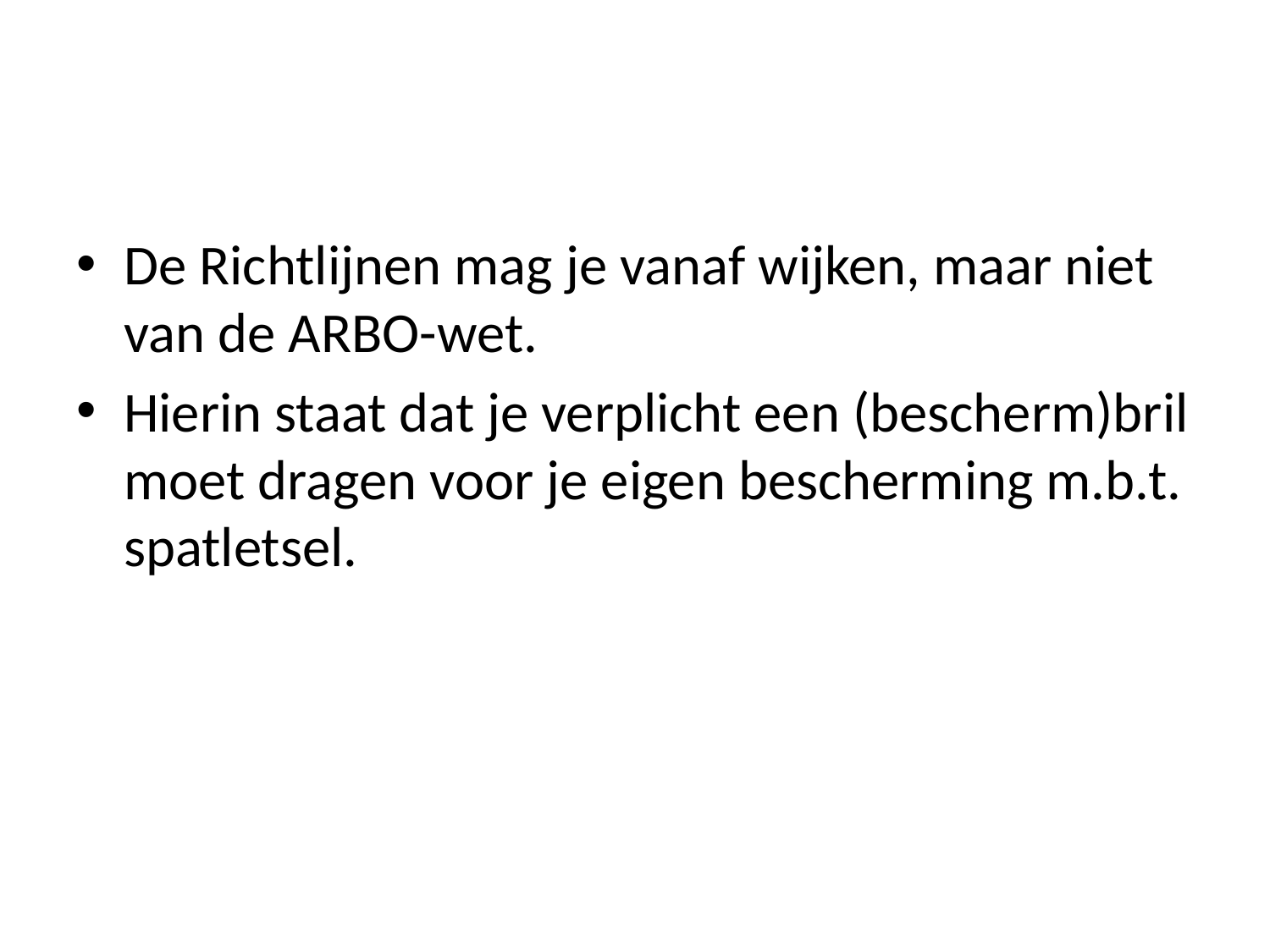

De Richtlijnen mag je vanaf wijken, maar niet van de ARBO-wet.
Hierin staat dat je verplicht een (bescherm)bril moet dragen voor je eigen bescherming m.b.t. spatletsel.